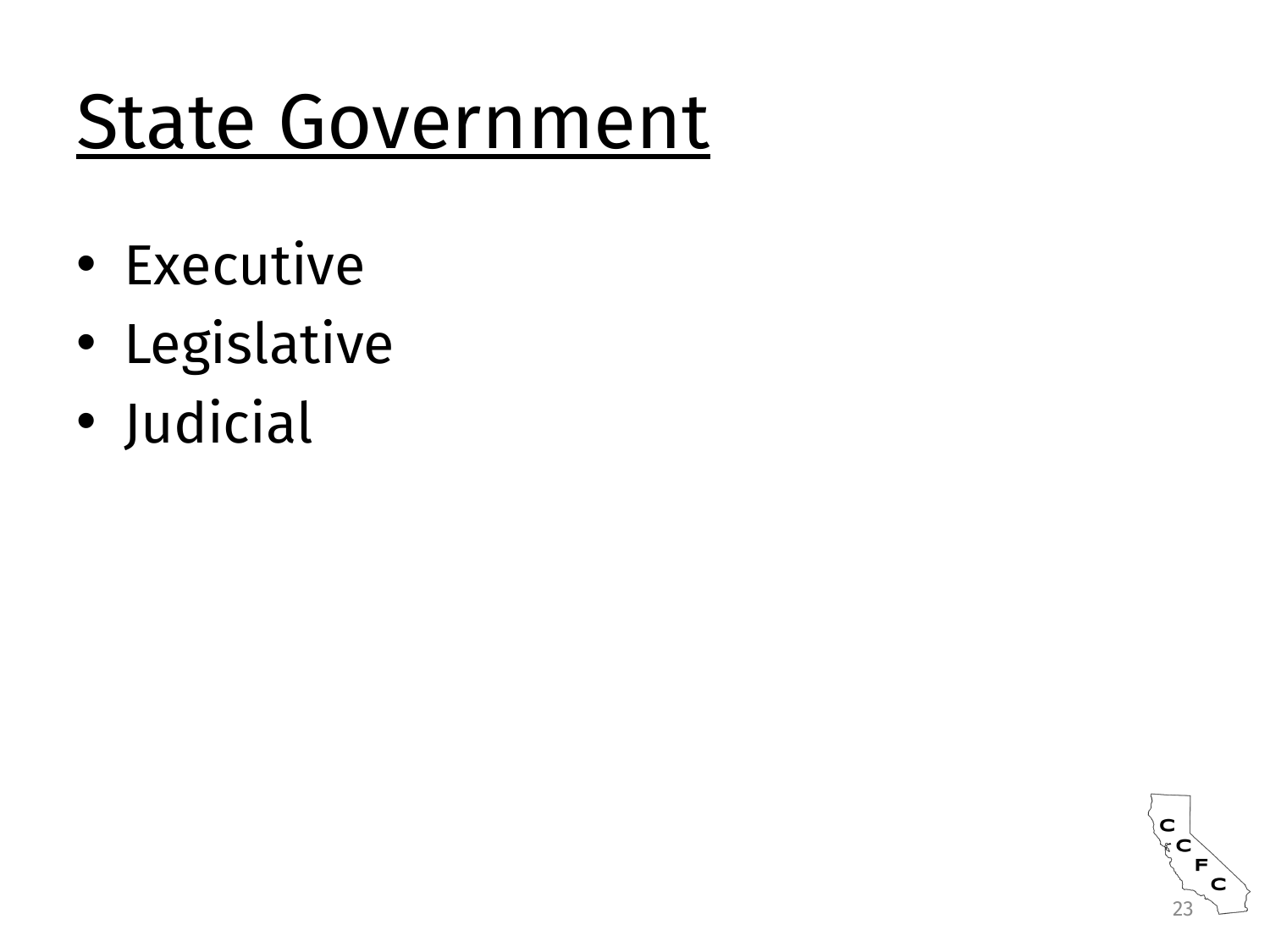

# State Government
Executive
Legislative
Judicial
23